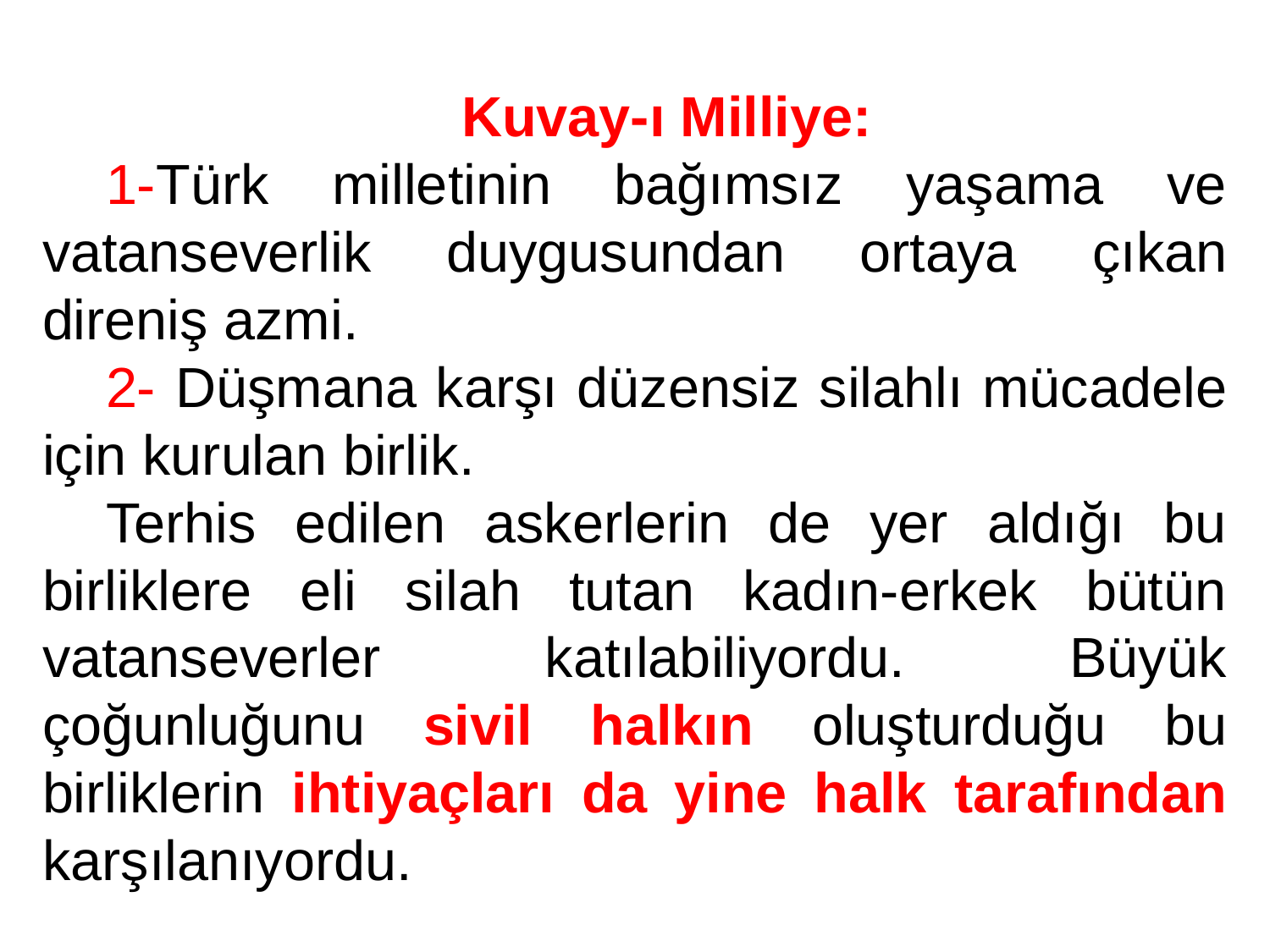

Kuvay-ı Milliye:
1-Türk milletinin bağımsız yaşama ve vatanseverlik duygusundan ortaya çıkan direniş azmi.
2- Düşmana karşı düzensiz silahlı mücadele için kurulan birlik.
Terhis edilen askerlerin de yer aldığı bu birliklere eli silah tutan kadın-erkek bütün vatanseverler katılabiliyordu. Büyük çoğunluğunu sivil halkın oluşturduğu bu birliklerin ihtiyaçları da yine halk tarafından karşılanıyordu.